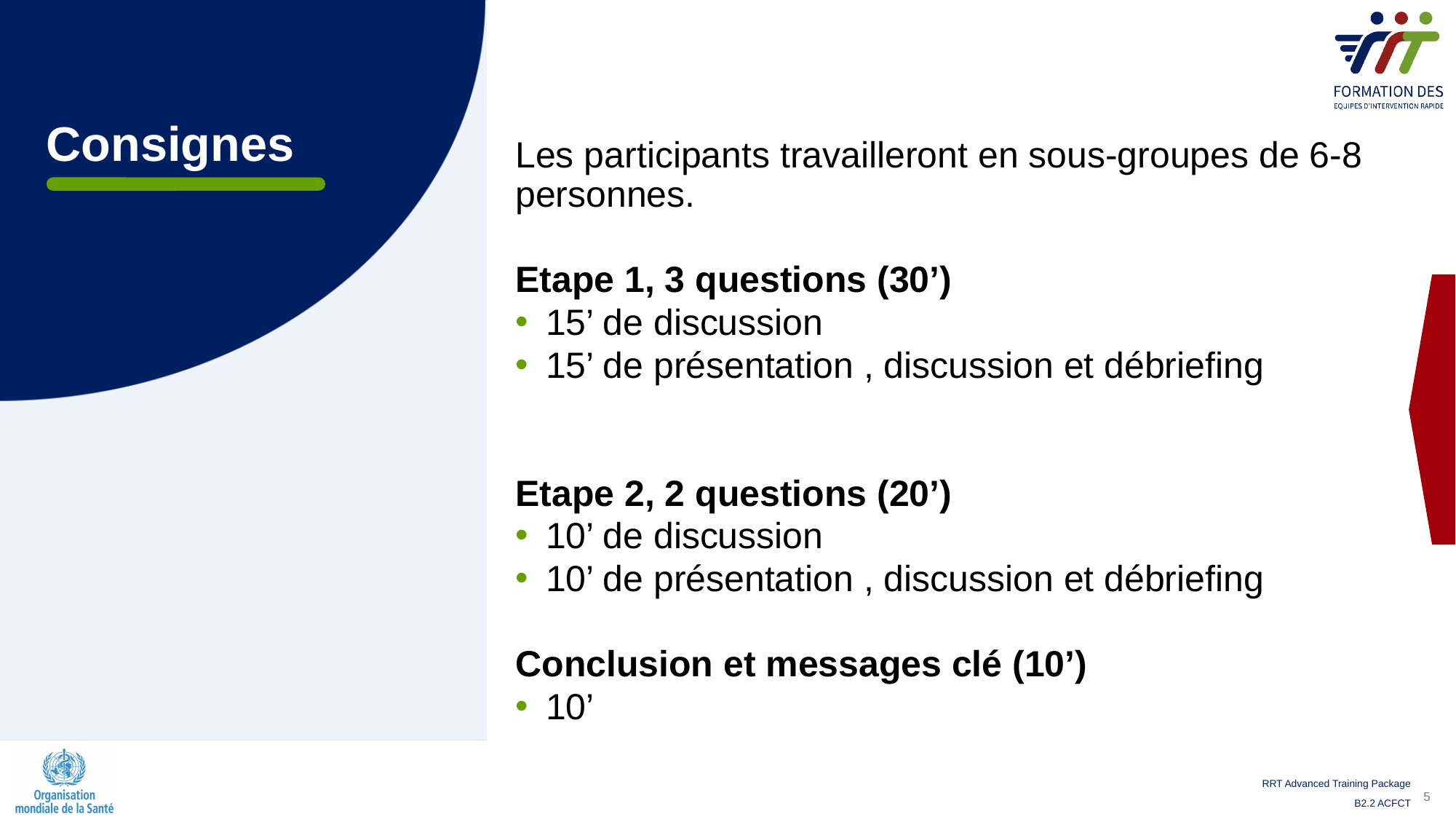

Consignes
Les participants travailleront en sous-groupes de 6-8 personnes.

Etape 1, 3 questions (30’)
15’ de discussion
15’ de présentation , discussion et débriefing

Etape 2, 2 questions (20’)
10’ de discussion
10’ de présentation , discussion et débriefing

Conclusion et messages clé (10’)
10’